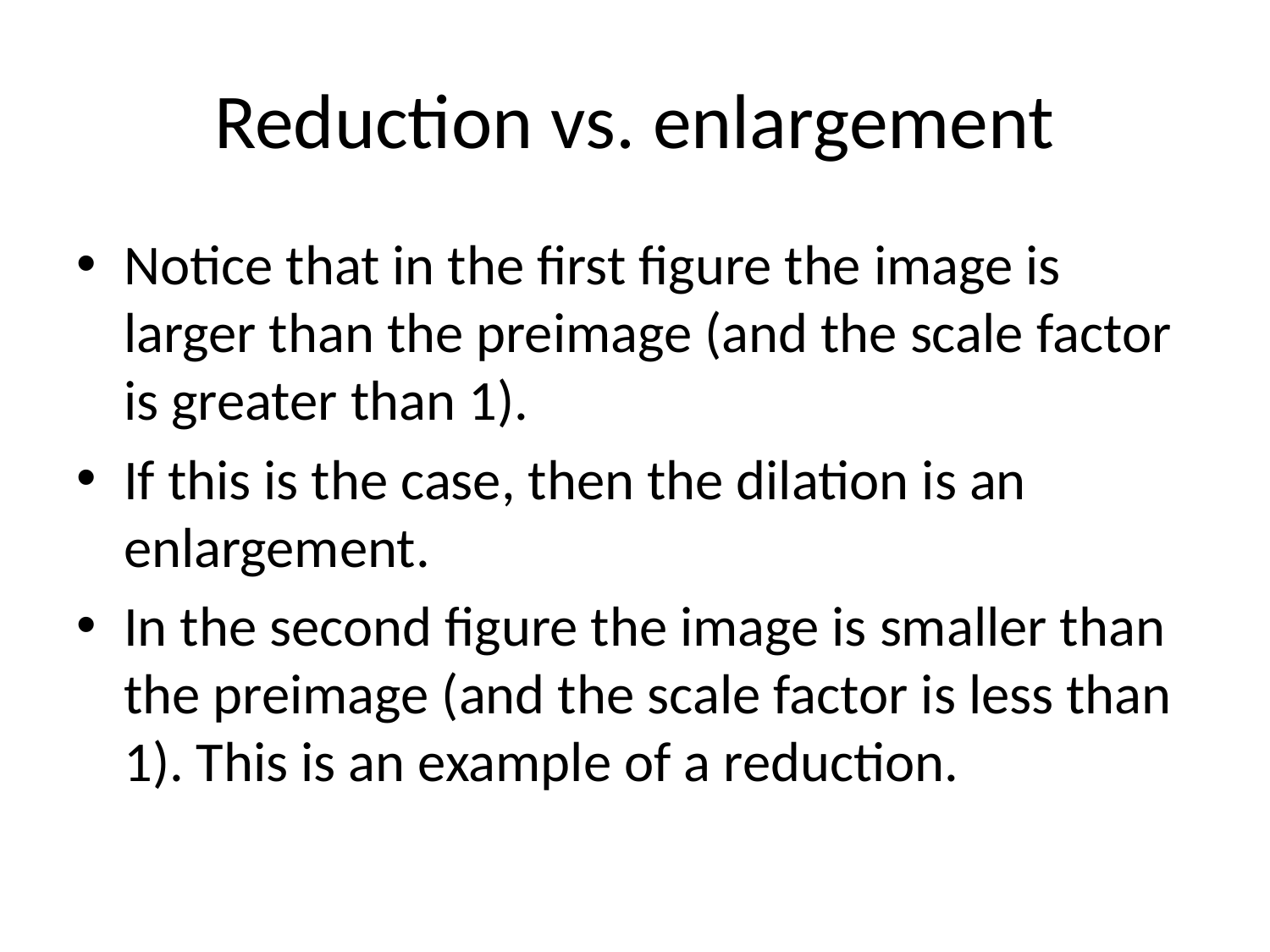

# Reduction vs. enlargement
Notice that in the first figure the image is larger than the preimage (and the scale factor is greater than 1).
If this is the case, then the dilation is an enlargement.
In the second figure the image is smaller than the preimage (and the scale factor is less than 1). This is an example of a reduction.